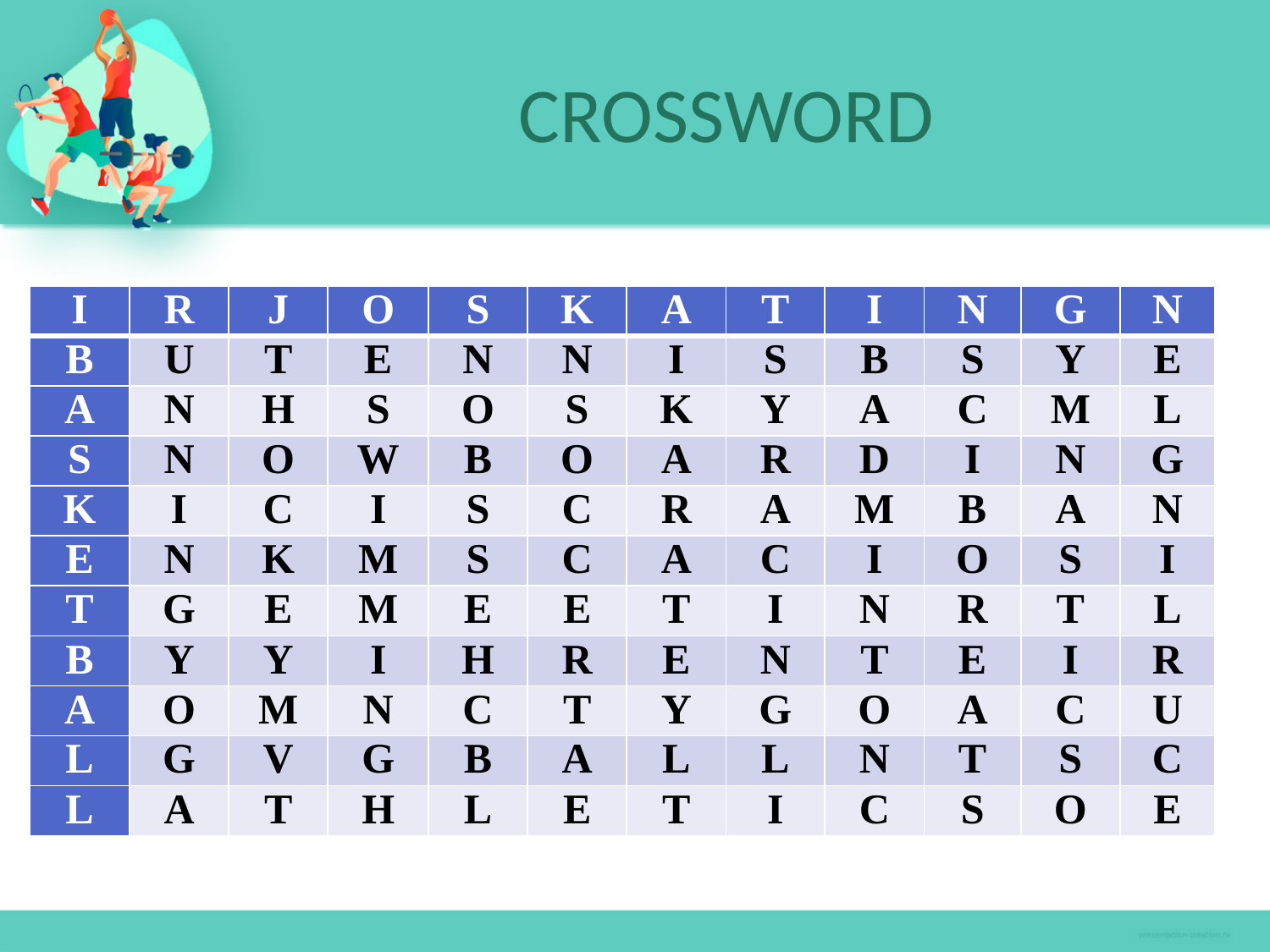

# CROSSWORD

| I | R | J | O | S | K | A | T | I | N | G | N |
| --- | --- | --- | --- | --- | --- | --- | --- | --- | --- | --- | --- |
| B | U | T | E | N | N | I | S | B | S | Y | E |
| A | N | H | S | O | S | K | Y | A | C | M | L |
| S | N | O | W | B | O | A | R | D | I | N | G |
| K | I | C | I | S | C | R | A | M | B | A | N |
| E | N | K | M | S | C | A | C | I | O | S | I |
| T | G | E | M | E | E | T | I | N | R | T | L |
| B | Y | Y | I | H | R | E | N | T | E | I | R |
| A | O | M | N | C | T | Y | G | O | A | C | U |
| L | G | V | G | B | A | L | L | N | T | S | C |
| L | A | T | H | L | E | T | I | C | S | O | E |